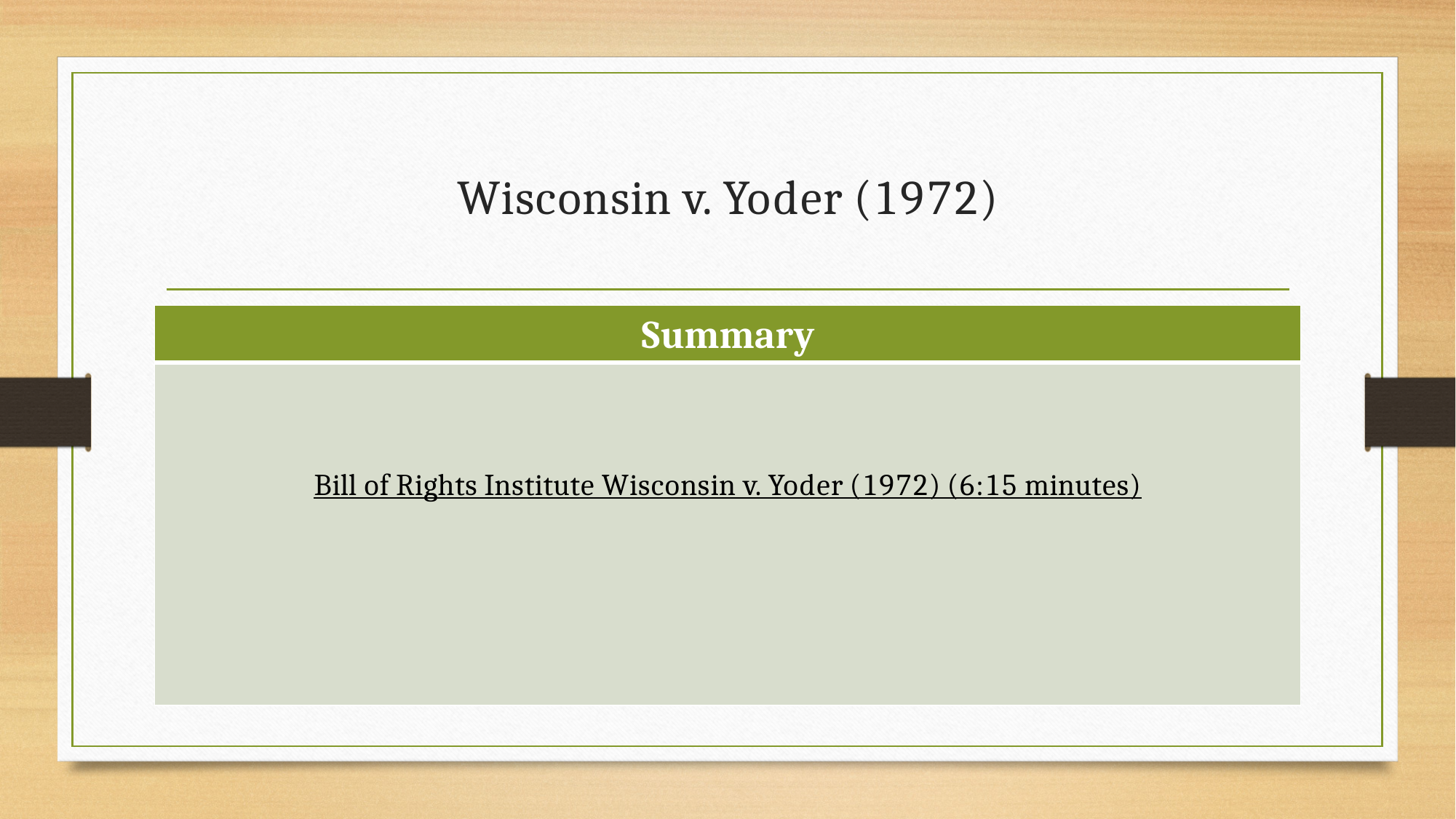

# Wisconsin v. Yoder (1972)
| Summary |
| --- |
| Bill of Rights Institute Wisconsin v. Yoder (1972) (6:15 minutes) |